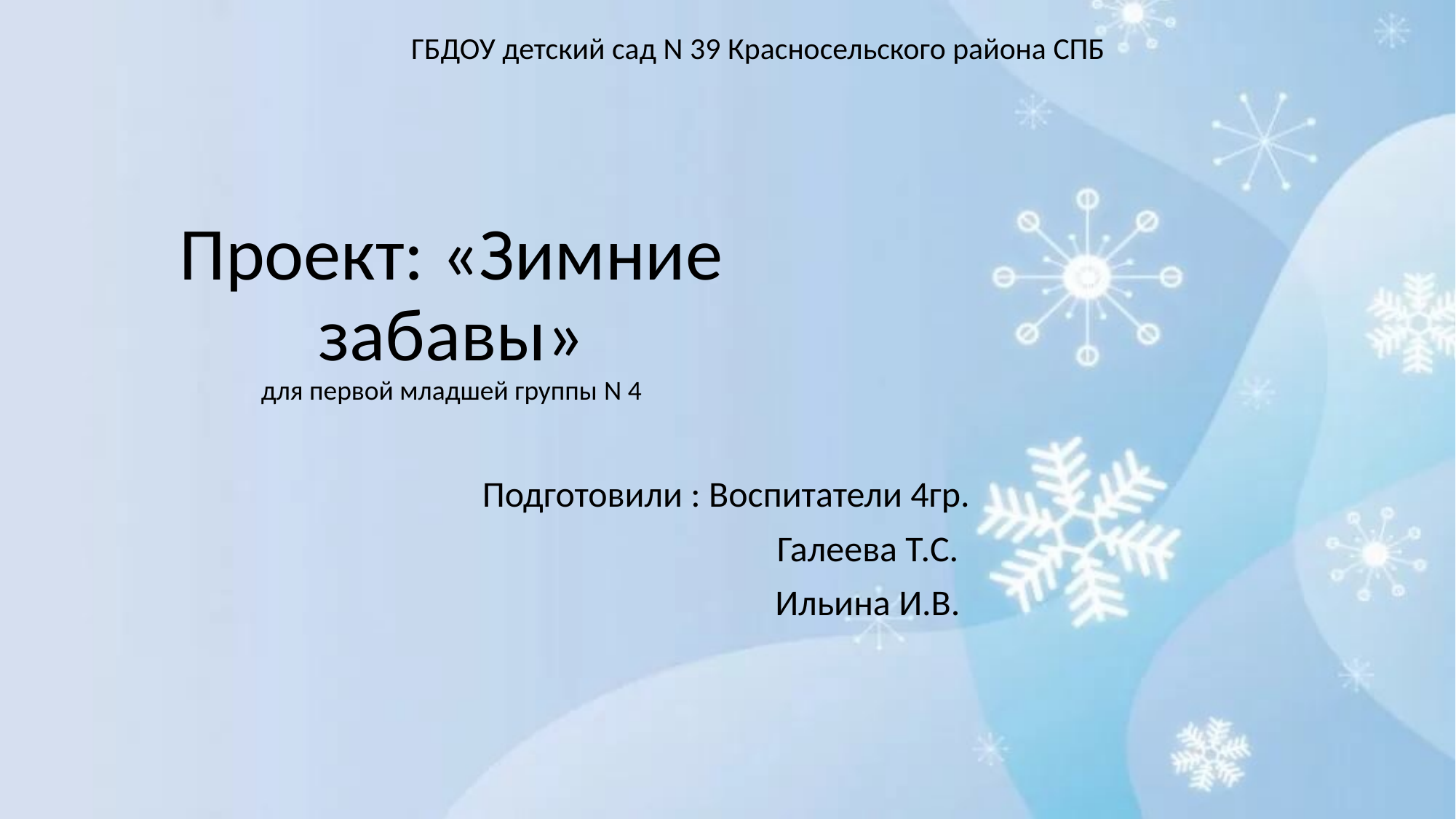

ГБДОУ детский сад N 39 Красносельского района СПБ
# Проект: «Зимние забавы» для первой младшей группы N 4
Подготовили : Воспитатели 4гр.
					Галеева Т.С.
     					Ильина И.В.